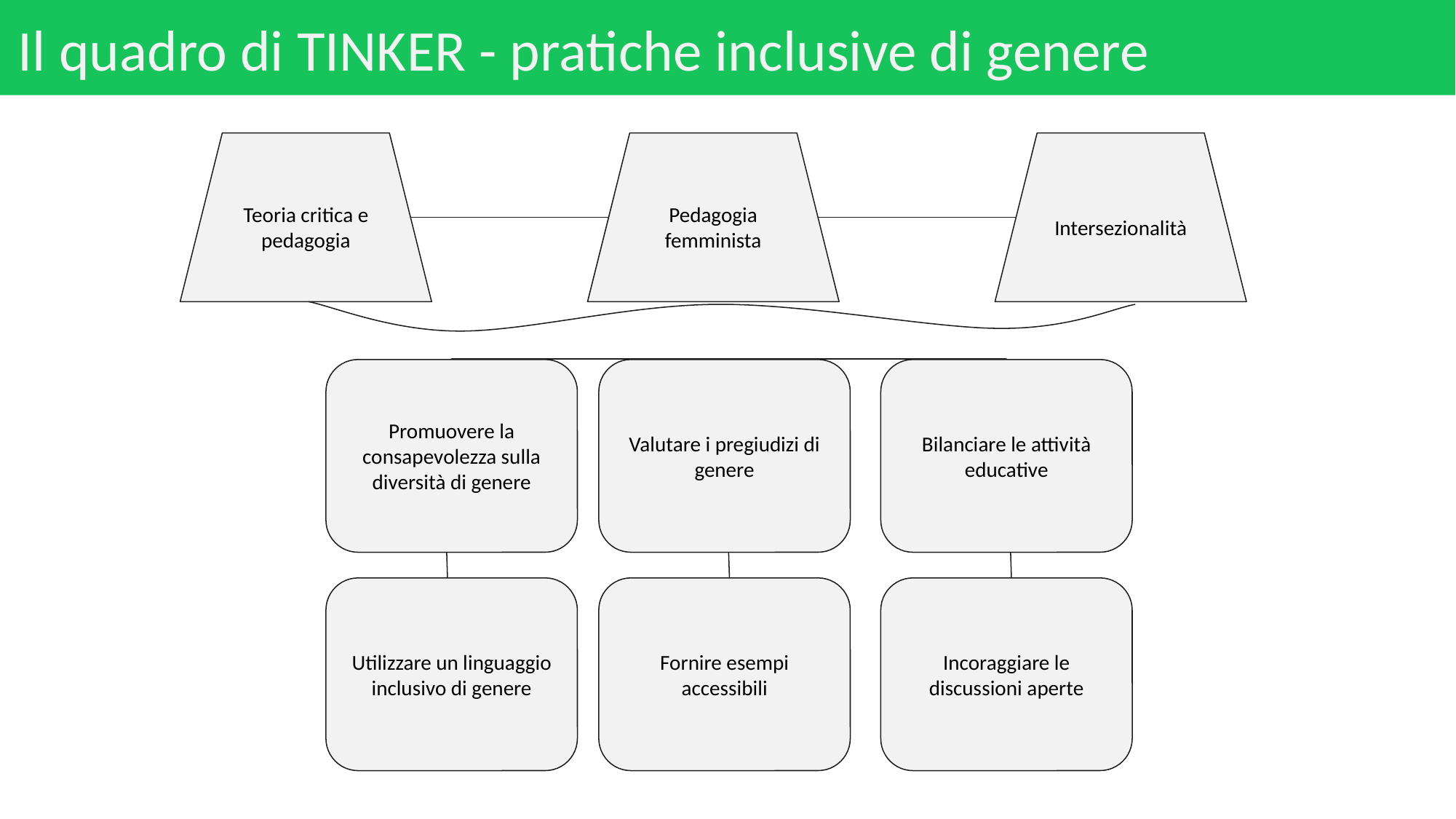

# Il quadro di TINKER - pratiche inclusive di genere
Teoria critica e pedagogia
Pedagogia femminista
Intersezionalità

Promuovere la consapevolezza sulla diversità di genere
Valutare i pregiudizi di genere
Bilanciare le attività educative
Utilizzare un linguaggio inclusivo di genere
Fornire esempi accessibili
Incoraggiare le discussioni aperte